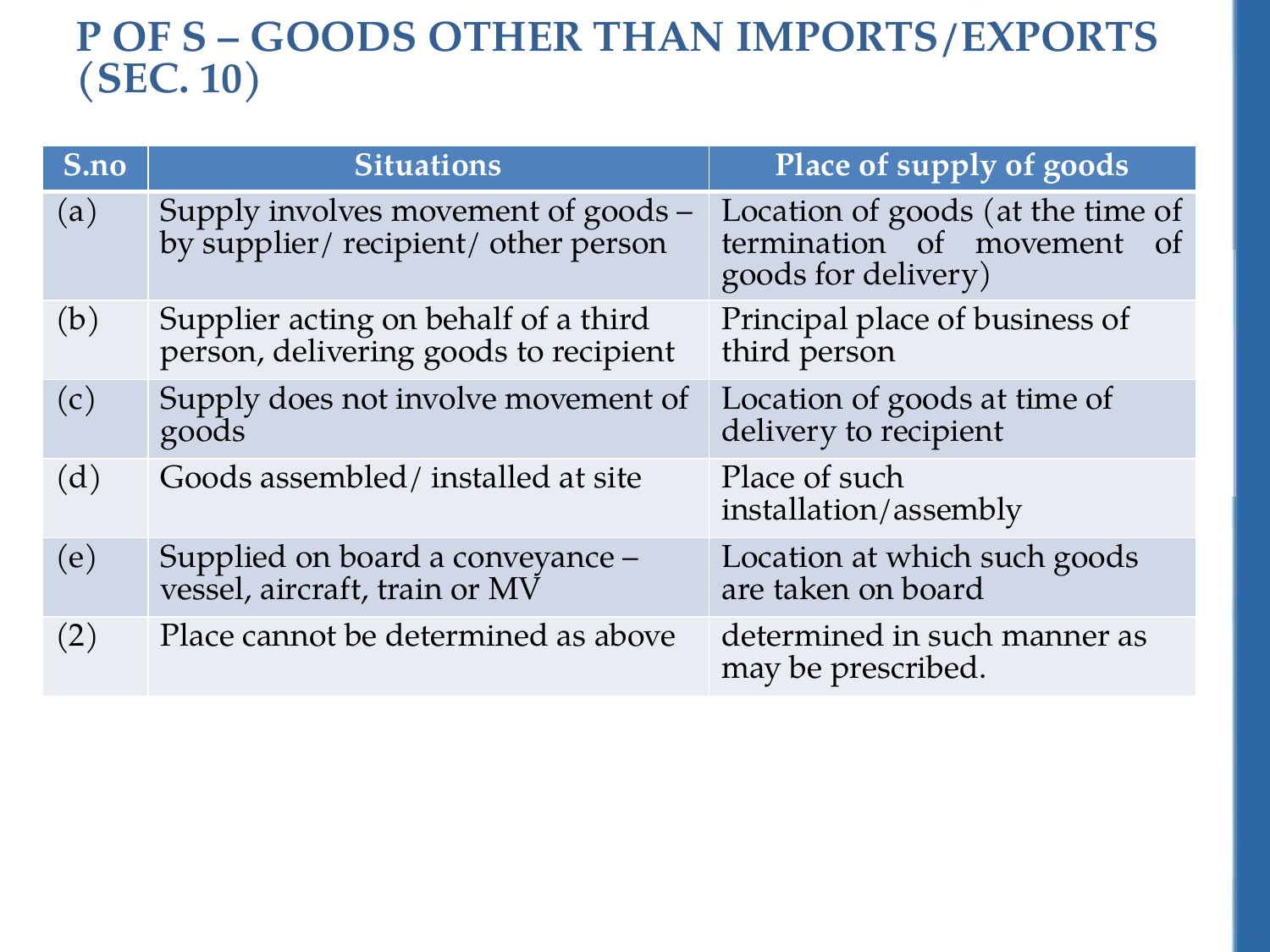

P of S – Goods Other than imports/exports (Sec. 10)
| S.no | Situations | Place of supply of goods |
| --- | --- | --- |
| (a) | Supply involves movement of goods – by supplier/ recipient/ other person | Location of goods (at the time of termination of movement of goods for delivery) |
| (b) | Supplier acting on behalf of a third person, delivering goods to recipient | Principal place of business of third person |
| (c) | Supply does not involve movement of goods | Location of goods at time of delivery to recipient |
| (d) | Goods assembled/ installed at site | Place of such installation/assembly |
| (e) | Supplied on board a conveyance – vessel, aircraft, train or MV | Location at which such goods are taken on board |
| (2) | Place cannot be determined as above | determined in such manner as may be prescribed. |